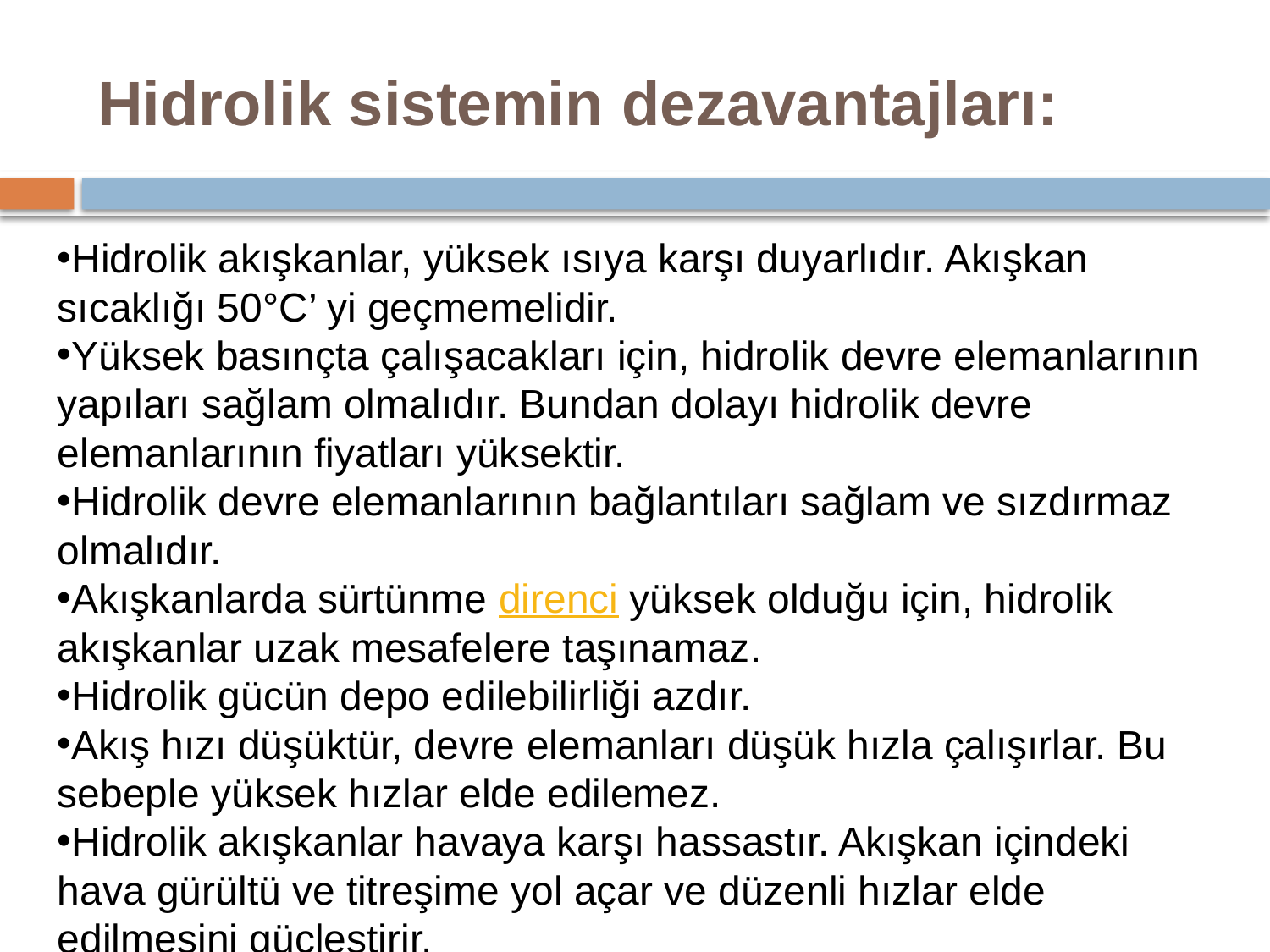

# Hidrolik sistemin dezavantajları:
Hidrolik akışkanlar, yüksek ısıya karşı duyarlıdır. Akışkan sıcaklığı 50°C’ yi geçmemelidir.
Yüksek basınçta çalışacakları için, hidrolik devre elemanlarının yapıları sağlam olmalıdır. Bundan dolayı hidrolik devre elemanlarının fiyatları yüksektir.
Hidrolik devre elemanlarının bağlantıları sağlam ve sızdırmaz olmalıdır.
Akışkanlarda sürtünme direnci yüksek olduğu için, hidrolik akışkanlar uzak mesafelere taşınamaz.
Hidrolik gücün depo edilebilirliği azdır.
Akış hızı düşüktür, devre elemanları düşük hızla çalışırlar. Bu sebeple yüksek hızlar elde edilemez.
Hidrolik akışkanlar havaya karşı hassastır. Akışkan içindeki hava gürültü ve titreşime yol açar ve düzenli hızlar elde edilmesini güçleştirir.